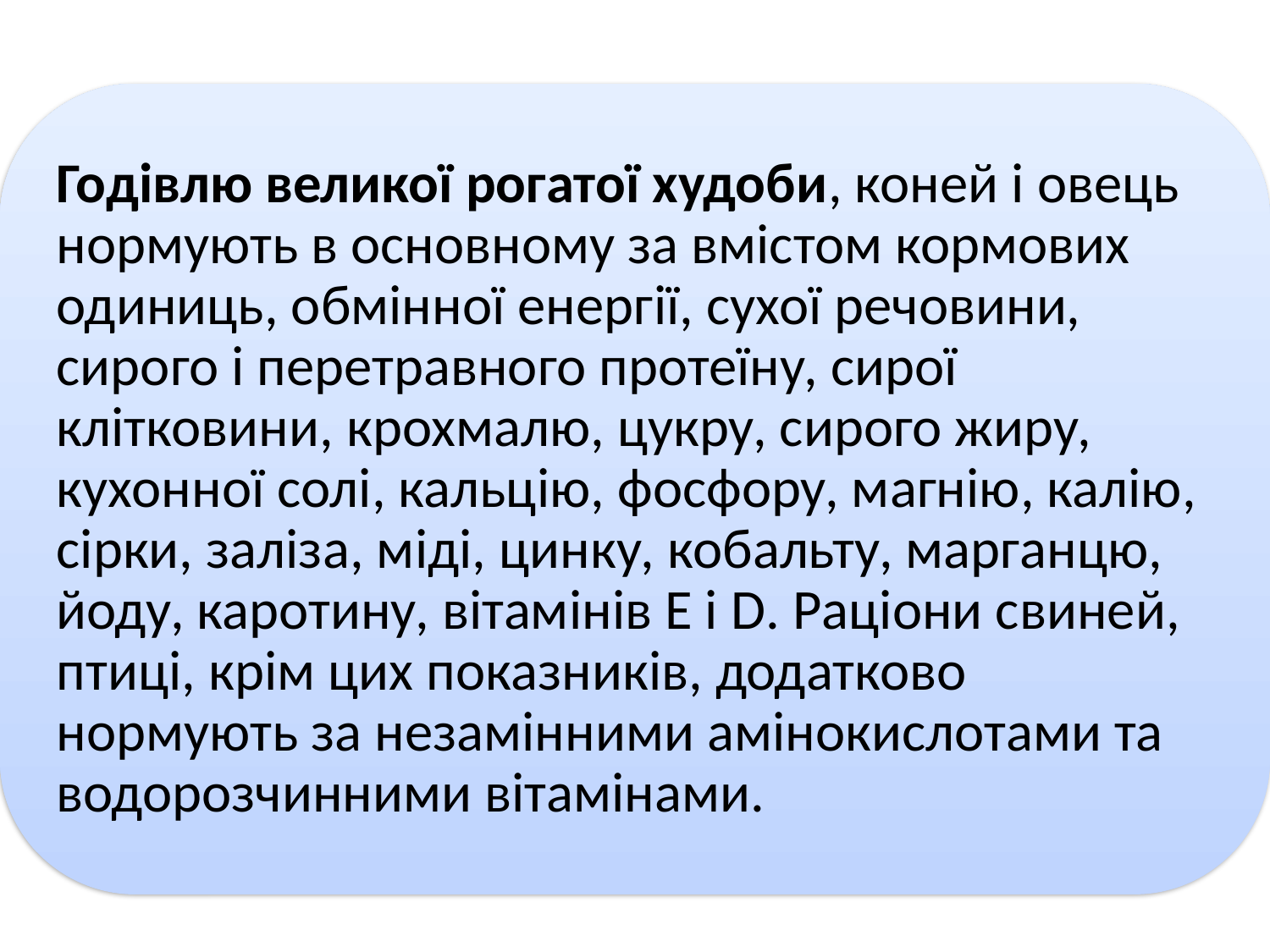

Годівлю великої рогатої худоби, коней і овець нормують в основному за вмістом кормових одиниць, обмінної енергії, сухої речовини, сирого і перетравного протеїну, сирої клітковини, крохмалю, цукру, сирого жиру, кухонної солі, кальцію, фосфору, магнію, калію, сірки, заліза, міді, цинку, кобальту, марганцю, йоду, каротину, вітамінів Е і D. Раціони свиней, птиці, крім цих показників, додатково нормують за незамінними амінокислотами та водорозчинними вітамінами.